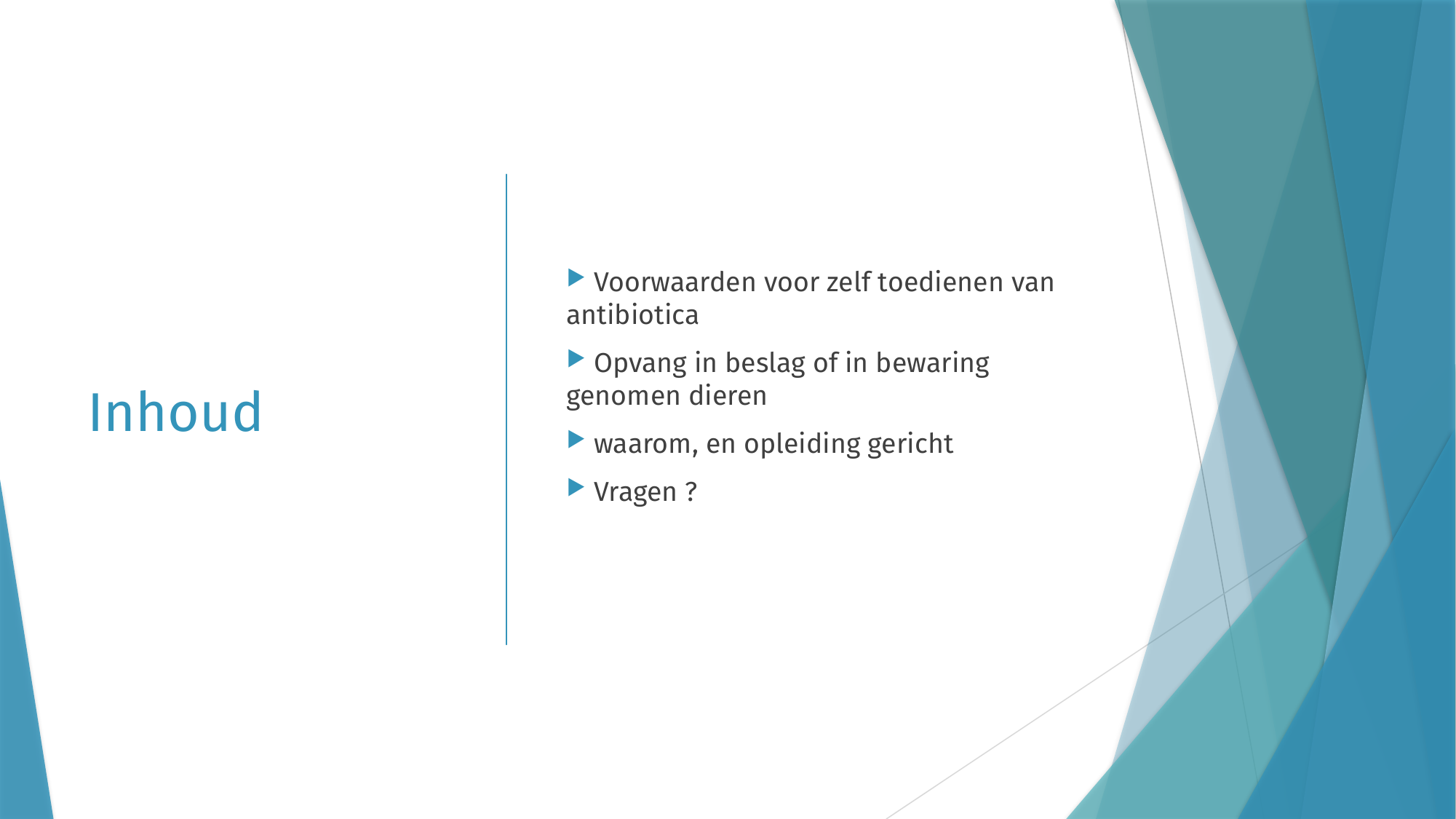

# Inhoud
 Voorwaarden voor zelf toedienen van antibiotica
 Opvang in beslag of in bewaring genomen dieren
 waarom, en opleiding gericht
 Vragen ?